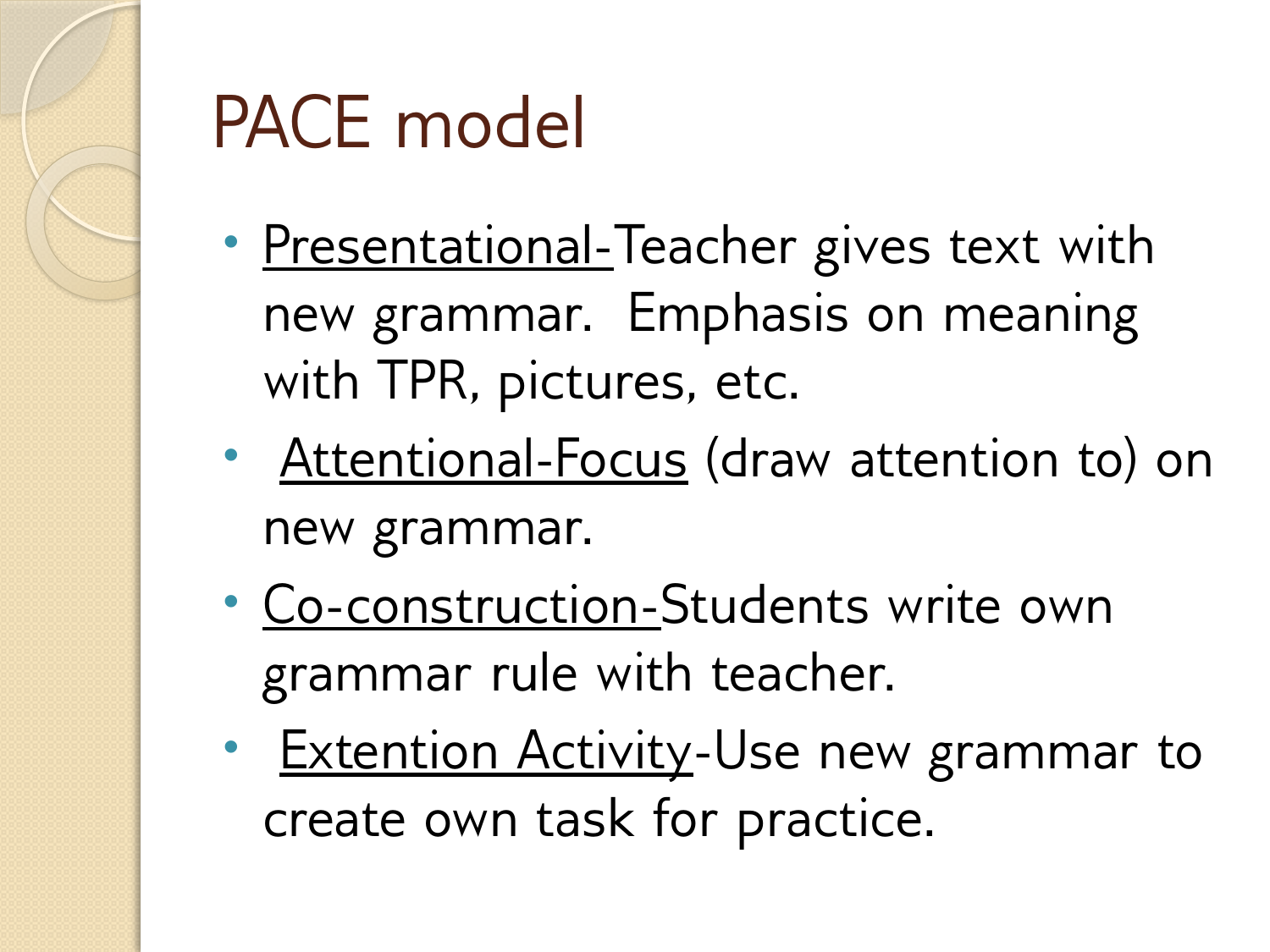

# PACE model
Presentational-Teacher gives text with new grammar.  Emphasis on meaning with TPR, pictures, etc.
 Attentional-Focus (draw attention to) on new grammar.
Co-construction-Students write own grammar rule with teacher.
 Extention Activity-Use new grammar to create own task for practice.